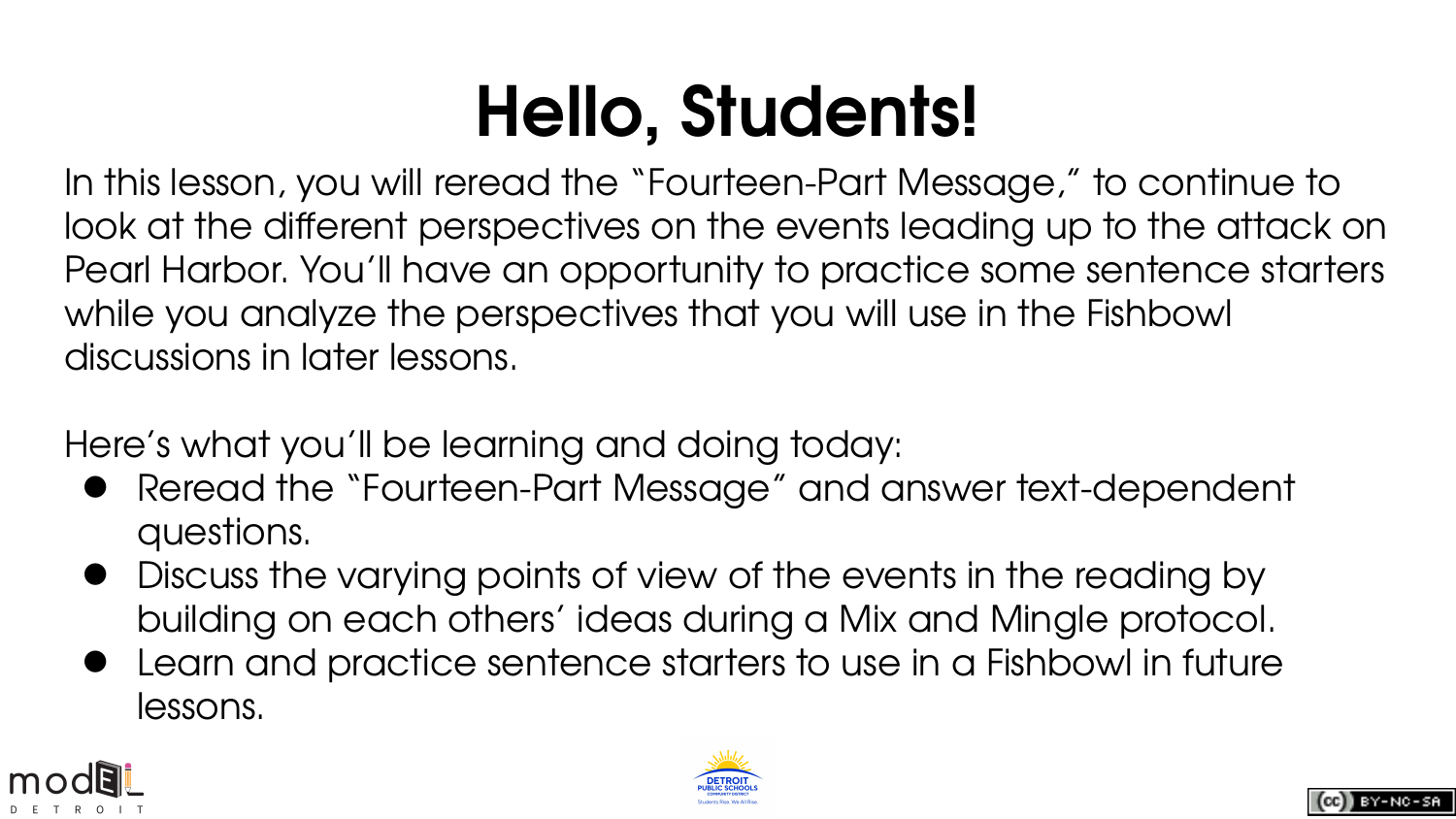

# Hello, Students!
In this lesson, you will reread the “Fourteen-Part Message,” to continue to look at the different perspectives on the events leading up to the attack on Pearl Harbor. You’ll have an opportunity to practice some sentence starters while you analyze the perspectives that you will use in the Fishbowl discussions in later lessons.

Here’s what you’ll be learning and doing today:
Reread the “Fourteen-Part Message” and answer text-dependent questions.
Discuss the varying points of view of the events in the reading by building on each others’ ideas during a Mix and Mingle protocol.
Learn and practice sentence starters to use in a Fishbowl in future lessons.